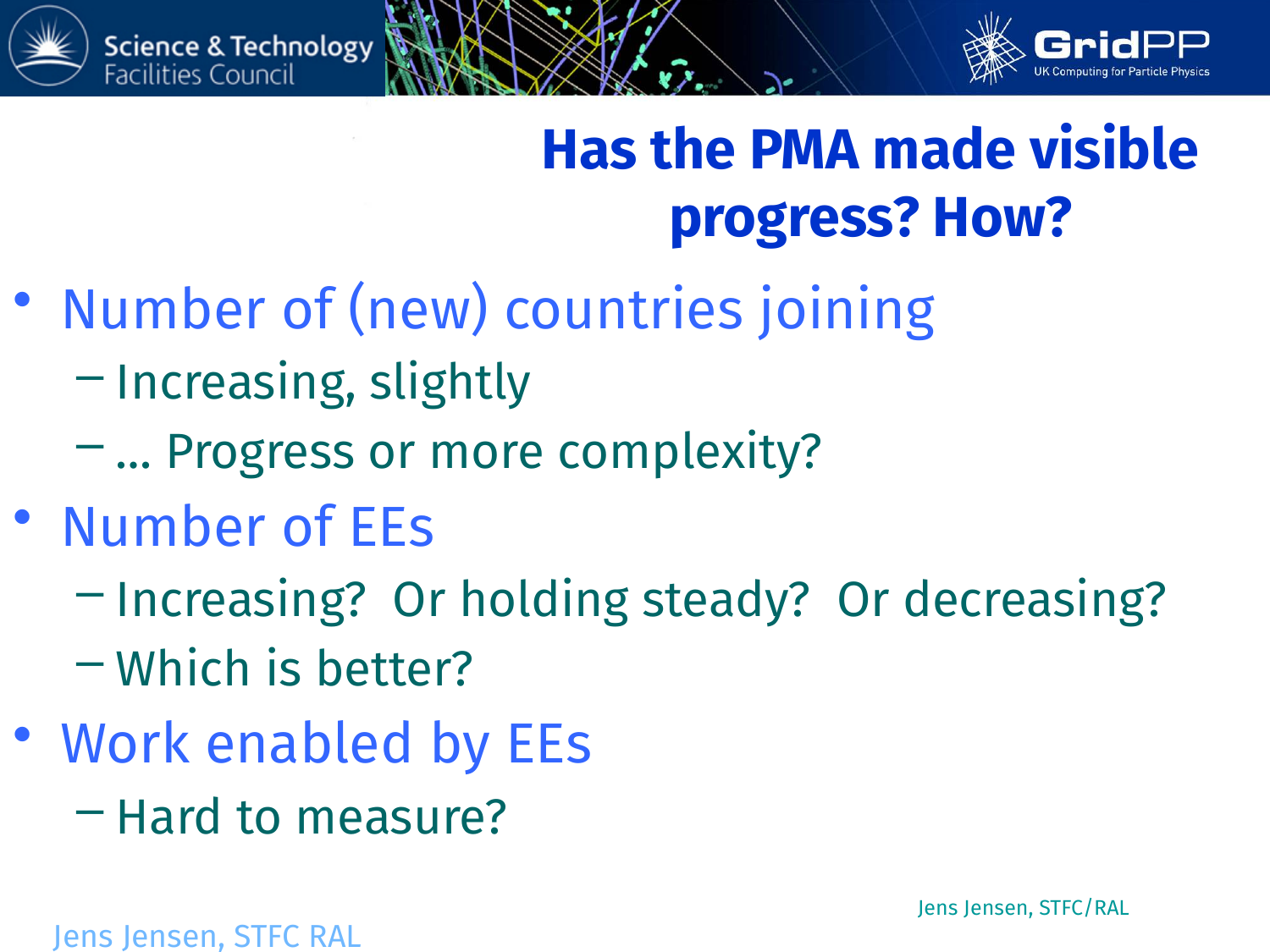

# Has the PMA made visible progress? How?
Number of (new) countries joining
Increasing, slightly
… Progress or more complexity?
Number of EEs
Increasing?  Or holding steady?  Or decreasing?
Which is better?
Work enabled by EEs
Hard to measure?